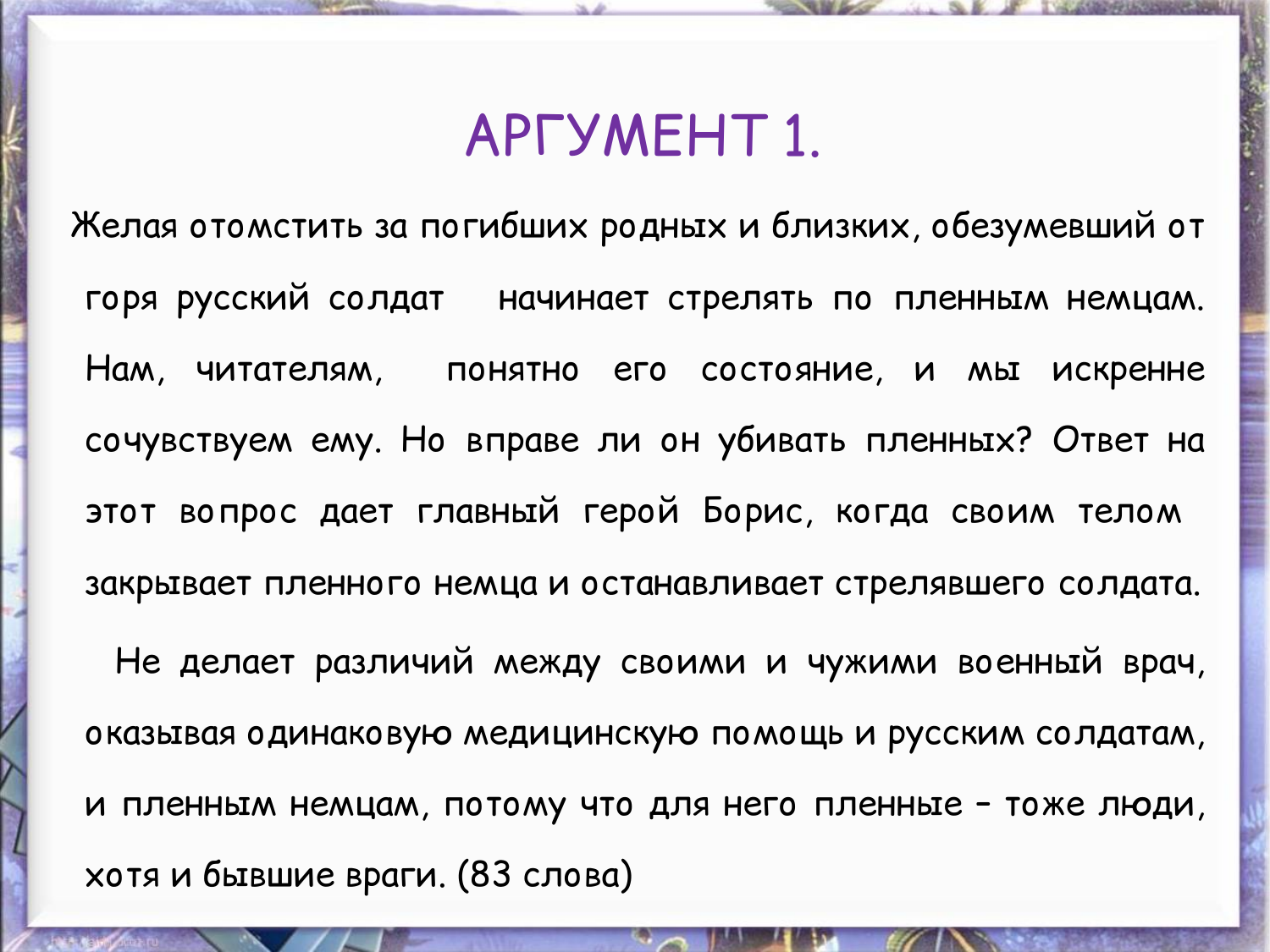

АРГУМЕНТ 1.
   Желая отомстить за погибших родных и близких, обезумевший от горя русский солдат   начинает стрелять по пленным немцам. Нам, читателям,  понятно его состояние, и мы искренне сочувствуем ему. Но вправе ли он убивать пленных? Ответ на этот вопрос дает главный герой Борис, когда своим телом  закрывает пленного немца и останавливает стрелявшего солдата.
    Не делает различий между своими и чужими военный врач, оказывая одинаковую медицинскую помощь и русским солдатам, и пленным немцам, потому что для него пленные – тоже люди, хотя и бывшие враги. (83 слова)